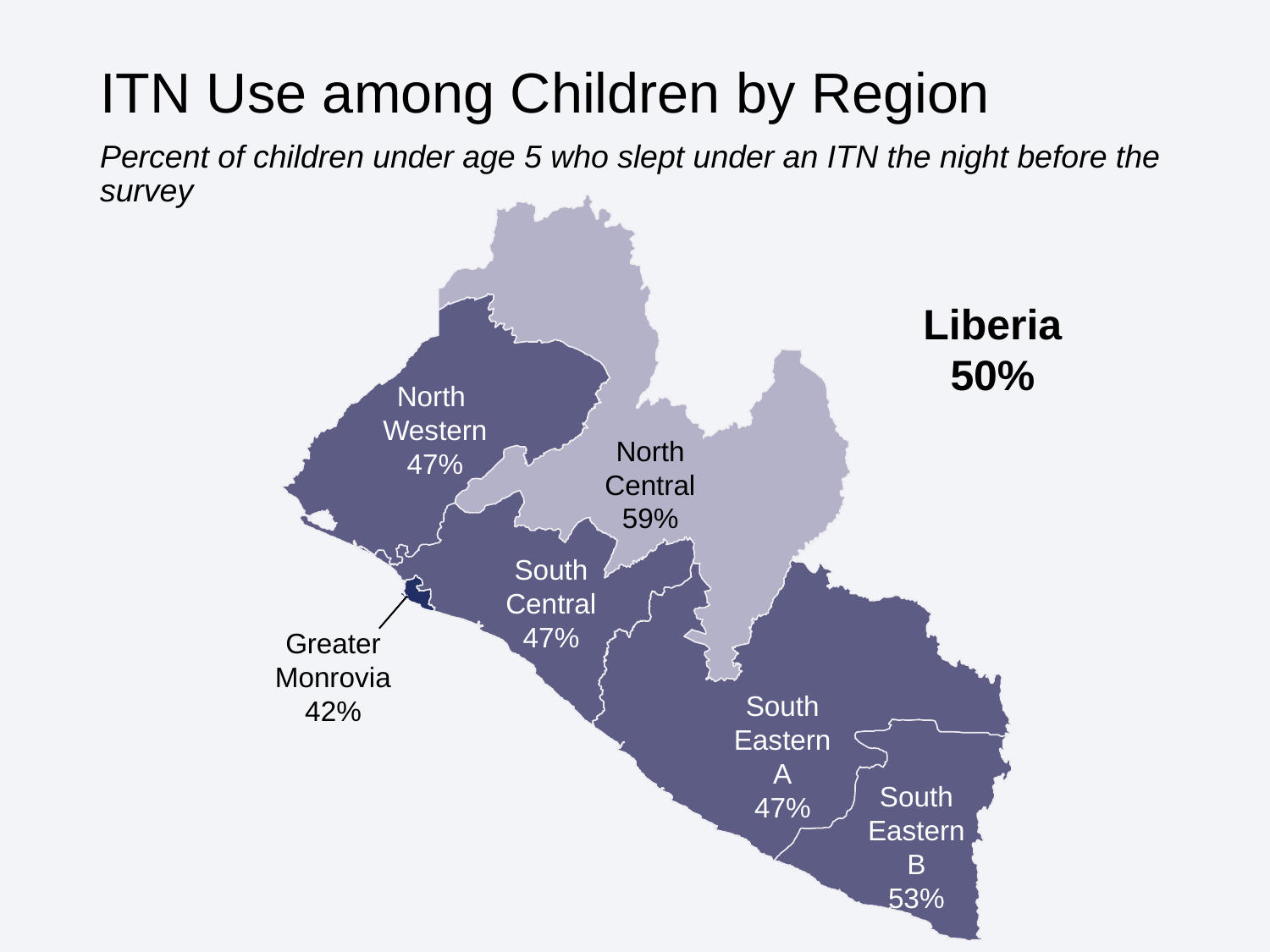

# ITN Use among Children by Region
Percent of children under age 5 who slept under an ITN the night before the survey

Liberia
50%
North
Western
47%
North Central
59%
South Central
47%
Greater Monrovia
42%
South Eastern A
47%
South Eastern B
53%